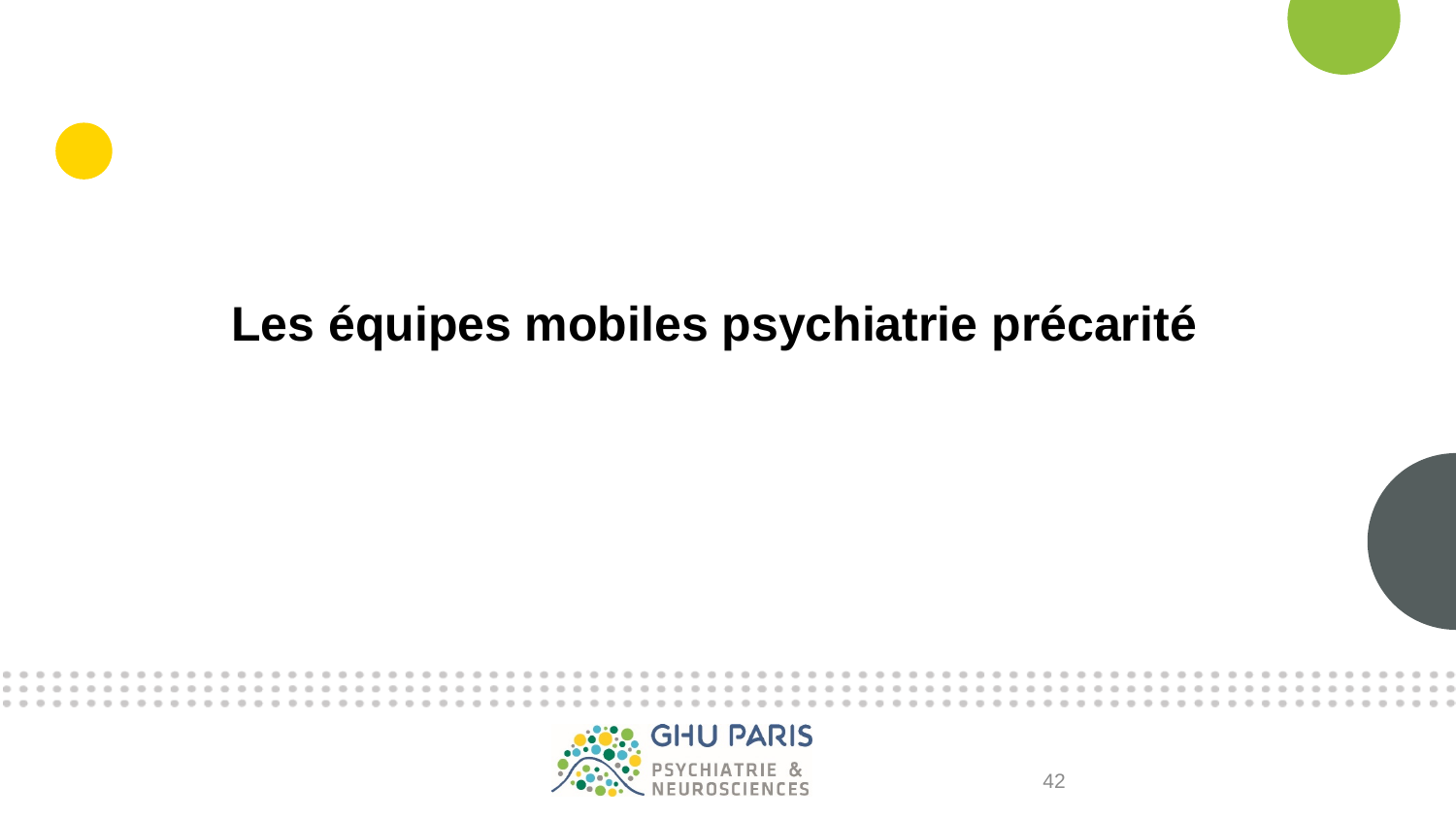

# Les équipes mobiles psychiatrie précarité
42